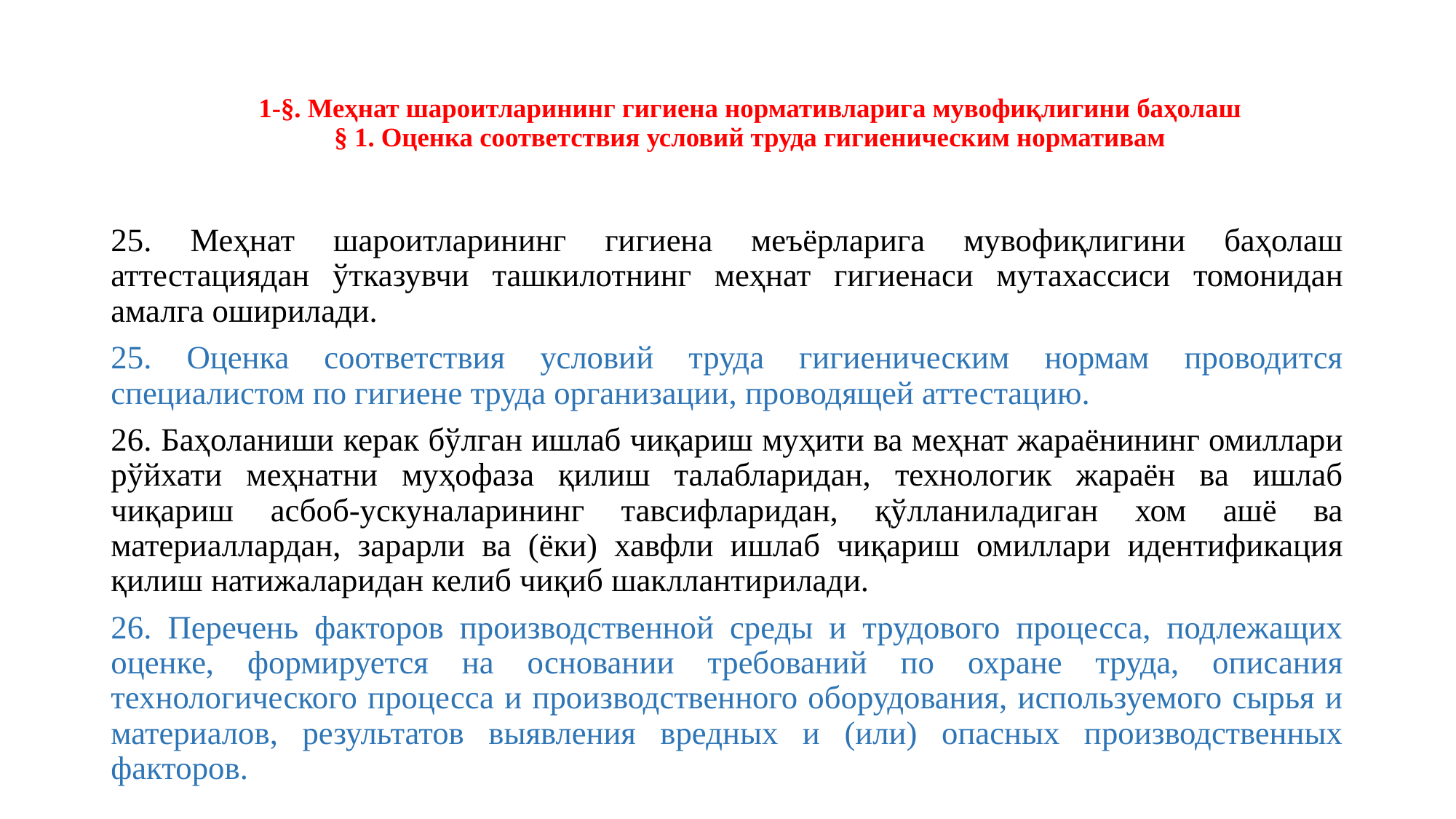

# 1-§. Меҳнат шароитларининг гигиена нормативларига мувофиқлигини баҳолаш § 1. Оценка соответствия условий труда гигиеническим нормативам
25. Меҳнат шароитларининг гигиена меъёрларига мувофиқлигини баҳолаш аттестациядан ўтказувчи ташкилотнинг меҳнат гигиенаси мутахассиси томонидан амалга оширилади.
25. Оценка соответствия условий труда гигиеническим нормам проводится специалистом по гигиене труда организации, проводящей аттестацию.
26. Баҳоланиши керак бўлган ишлаб чиқариш муҳити ва меҳнат жараёнининг омиллари рўйхати меҳнатни муҳофаза қилиш талабларидан, технологик жараён ва ишлаб чиқариш асбоб-ускуналарининг тавсифларидан, қўлланиладиган хом ашё ва материаллардан, зарарли ва (ёки) хавфли ишлаб чиқариш омиллари идентификация қилиш натижаларидан келиб чиқиб шакллантирилади.
26. Перечень факторов производственной среды и трудового процесса, подлежащих оценке, формируется на основании требований по охране труда, описания технологического процесса и производственного оборудования, используемого сырья и материалов, результатов выявления вредных и (или) опасных производственных факторов.